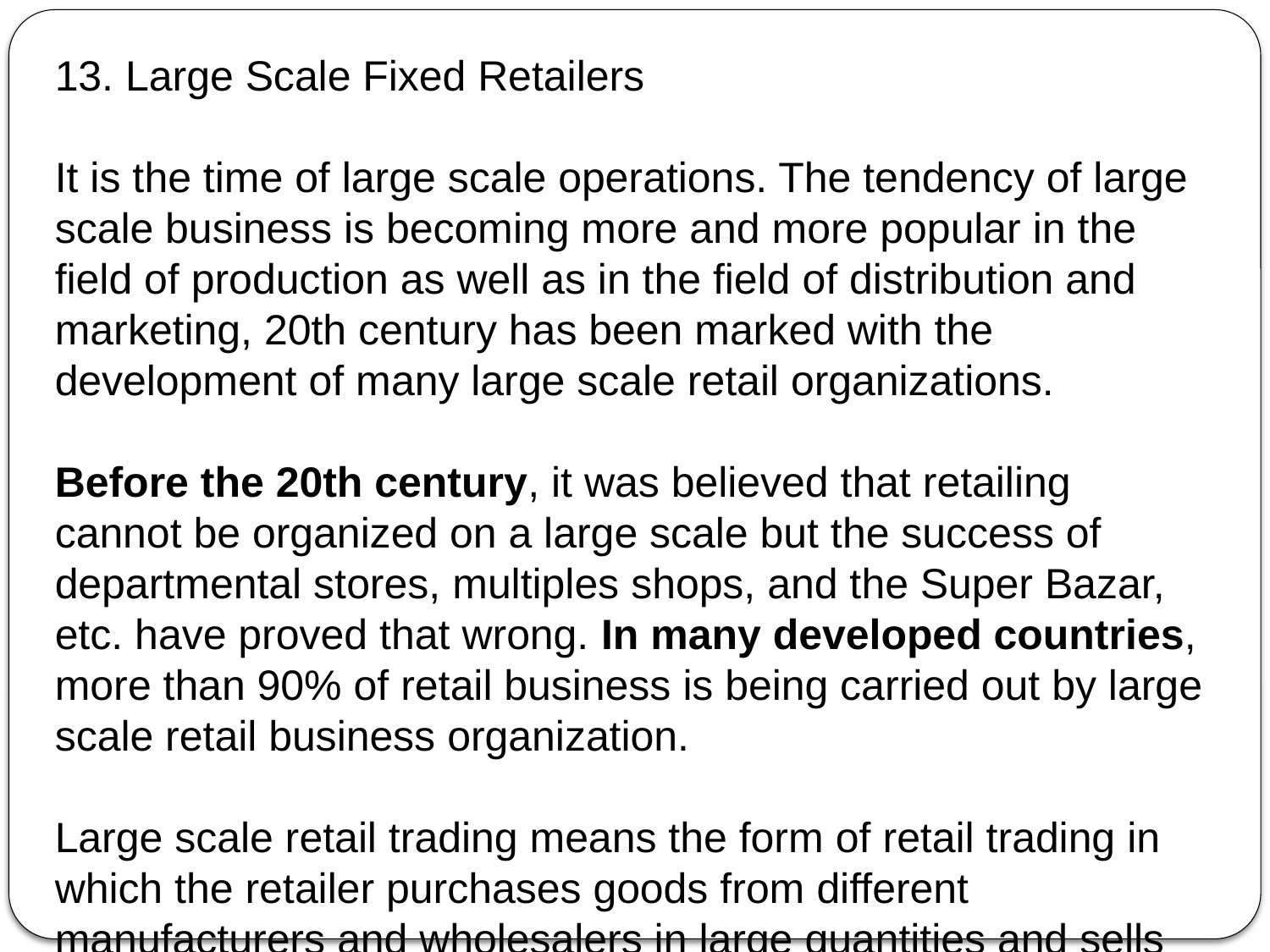

13. Large Scale Fixed Retailers

It is the time of large scale operations. The tendency of large scale business is becoming more and more popular in the field of production as well as in the field of distribution and marketing, 20th century has been marked with the development of many large scale retail organizations.

Before the 20th century, it was believed that retailing cannot be organized on a large scale but the success of departmental stores, multiples shops, and the Super Bazar, etc. have proved that wrong. In many developed countries, more than 90% of retail business is being carried out by large scale retail business organization.

Large scale retail trading means the form of retail trading in which the retailer purchases goods from different manufacturers and wholesalers in large quantities and sells these goods to the final consumers in small quantities according to their needs and wants.